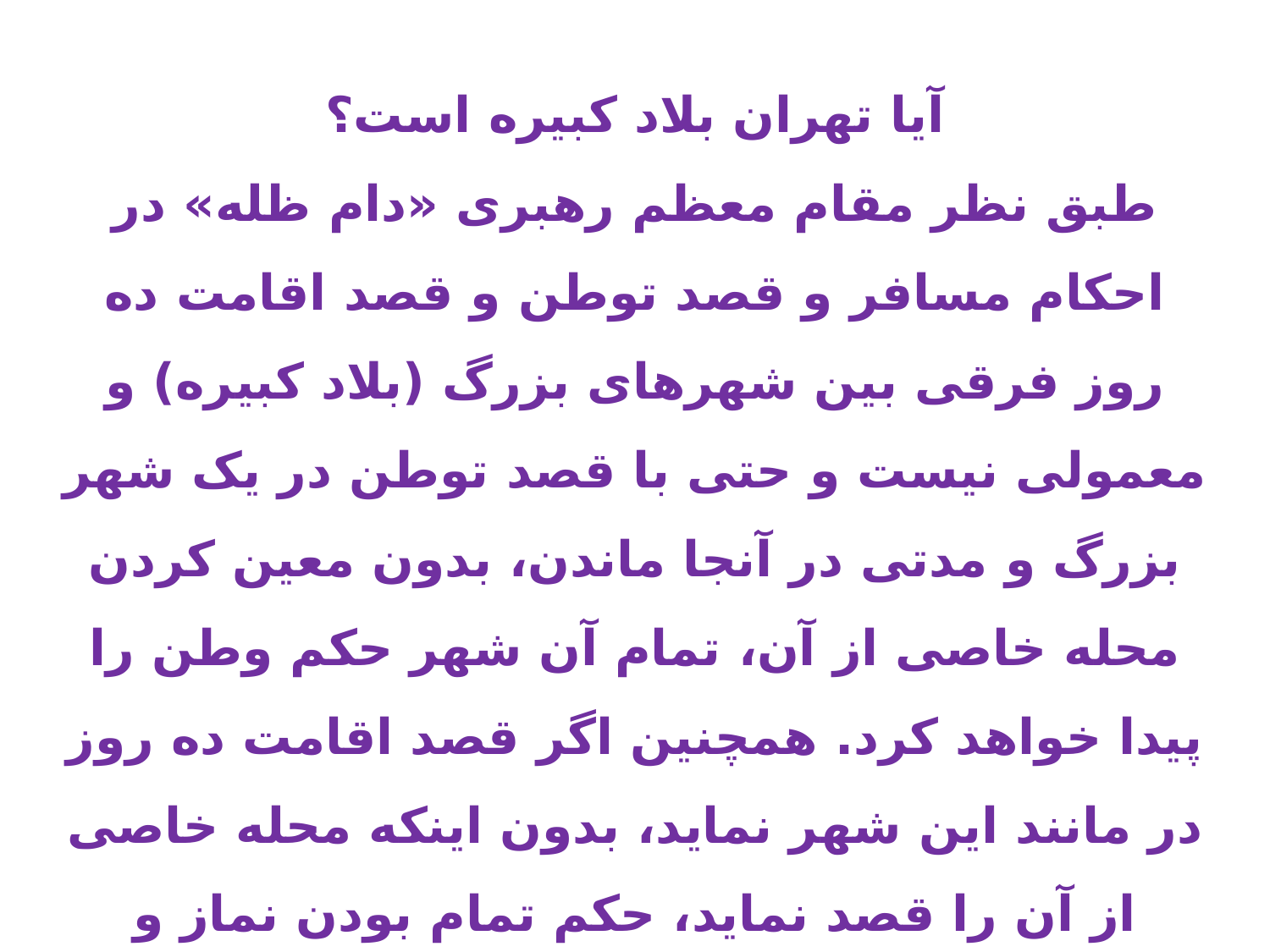

آیا تهران بلاد کبیره است؟
طبق نظر مقام معظم رهبری «دام ظله» در احکام مسافر و قصد توطن و قصد اقامت ده روز فرقی بین شهرهای بزرگ (بلاد کبیره) و معمولی نیست و حتی با قصد توطن در یک شهر بزرگ و مدتی در آنجا ماندن، بدون معین کردن محله خاصی از آن، تمام آن شهر حکم وطن را پیدا خواهد کرد. همچنین اگر قصد اقامت ده روز در مانند این شهر نماید، بدون اینکه محله خاصی از آن را قصد نماید، حکم تمام بودن نماز و صحت روزه در مورد او در تمام محله های آن شهر جاری خواهد بود.
شماره استفتاء: 853067اجوبه : م/ 707